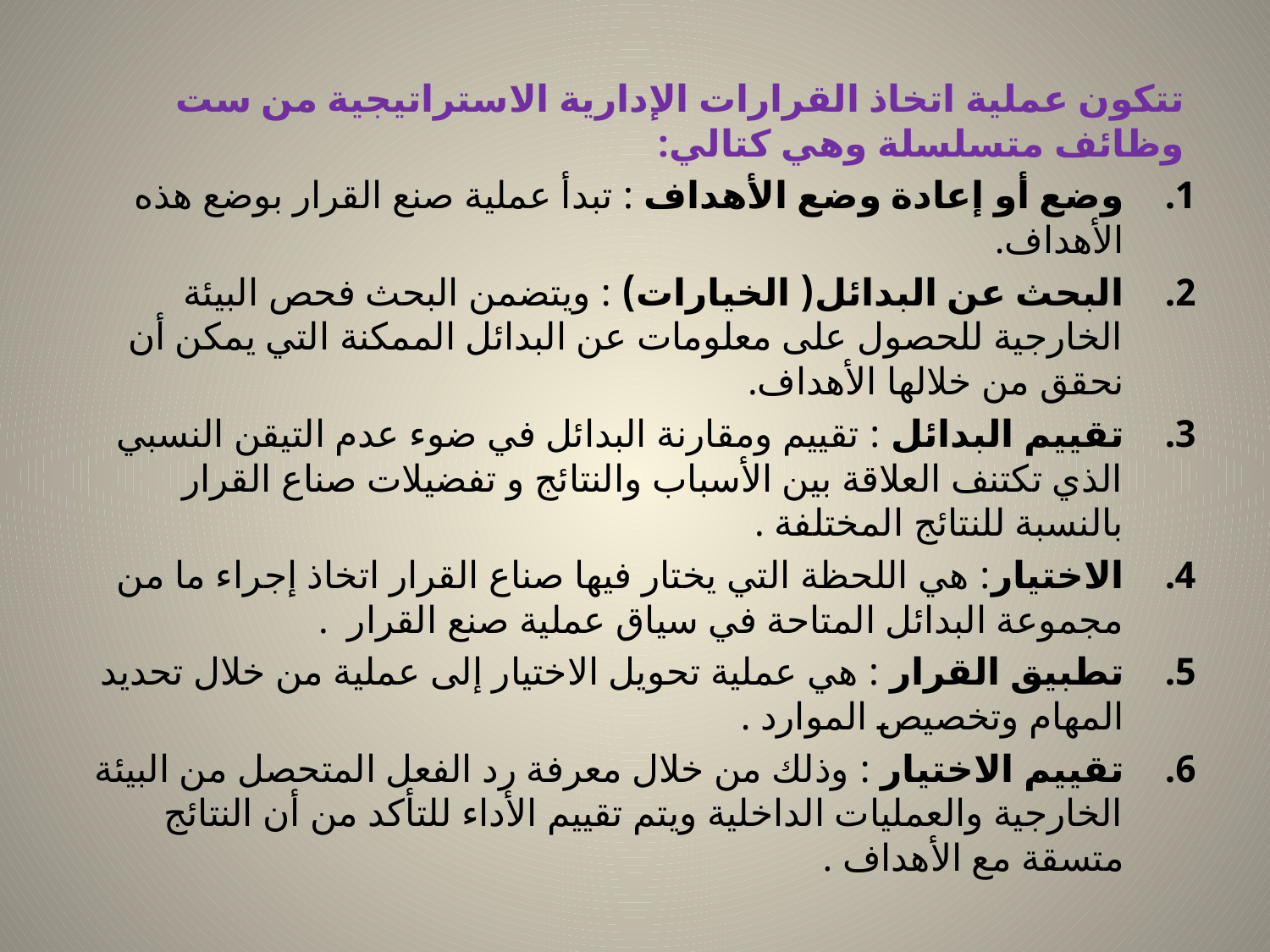

تتكون عملية اتخاذ القرارات الإدارية الاستراتيجية من ست وظائف متسلسلة وهي كتالي:
وضع أو إعادة وضع الأهداف : تبدأ عملية صنع القرار بوضع هذه الأهداف.
البحث عن البدائل( الخيارات) : ويتضمن البحث فحص البيئة الخارجية للحصول على معلومات عن البدائل الممكنة التي يمكن أن نحقق من خلالها الأهداف.
تقييم البدائل : تقييم ومقارنة البدائل في ضوء عدم التيقن النسبي الذي تكتنف العلاقة بين الأسباب والنتائج و تفضيلات صناع القرار بالنسبة للنتائج المختلفة .
الاختيار: هي اللحظة التي يختار فيها صناع القرار اتخاذ إجراء ما من مجموعة البدائل المتاحة في سياق عملية صنع القرار  .
تطبيق القرار : هي عملية تحويل الاختيار إلى عملية من خلال تحديد المهام وتخصيص الموارد .
تقييم الاختيار : وذلك من خلال معرفة رد الفعل المتحصل من البيئة الخارجية والعمليات الداخلية ويتم تقييم الأداء للتأكد من أن النتائج متسقة مع الأهداف .